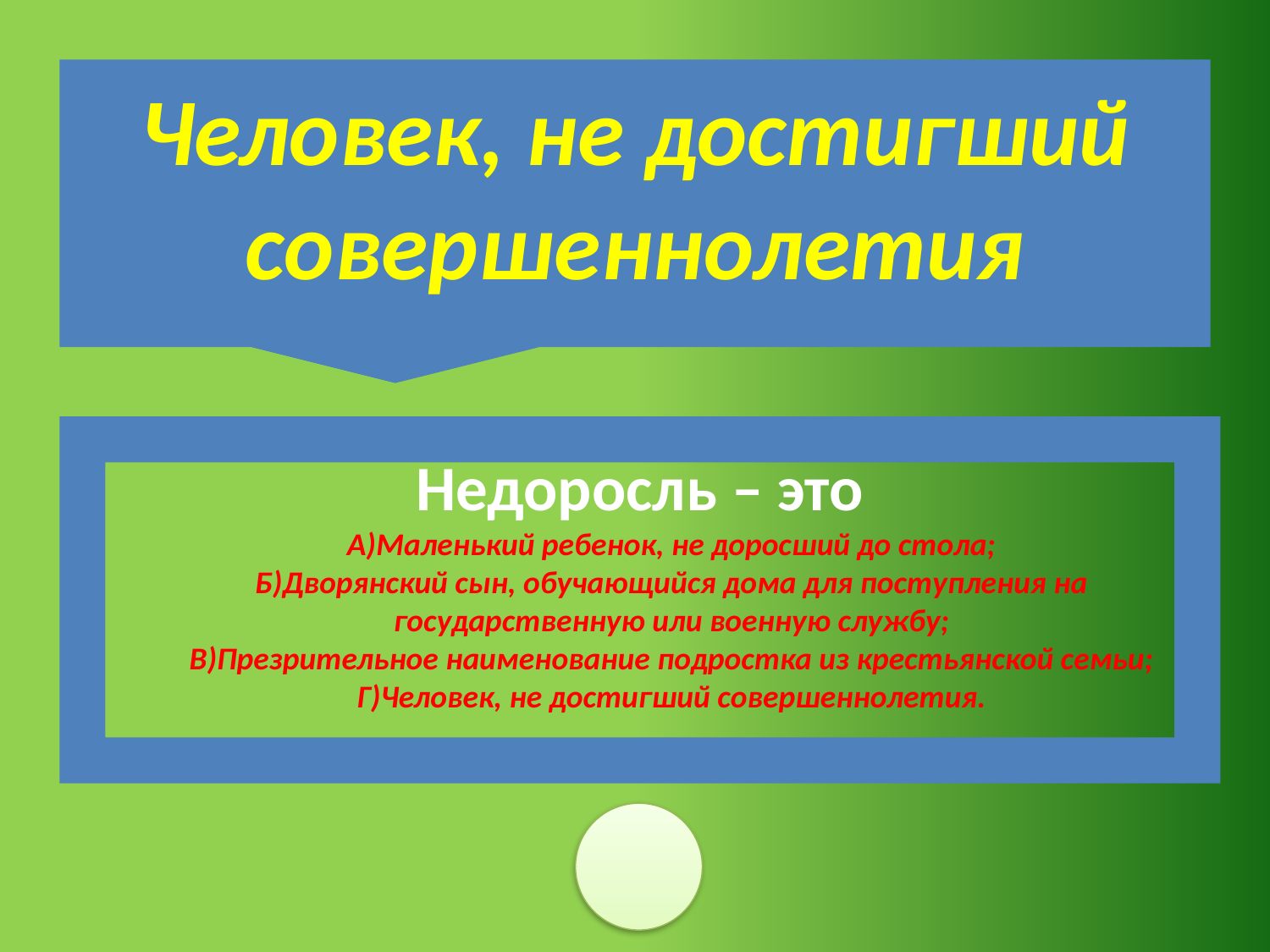

Человек, не достигший совершеннолетия

Недоросль – это
А)Маленький ребенок, не доросший до стола;
Б)Дворянский сын, обучающийся дома для поступления на государственную или военную службу;
В)Презрительное наименование подростка из крестьянской семьи;
Г)Человек, не достигший совершеннолетия.